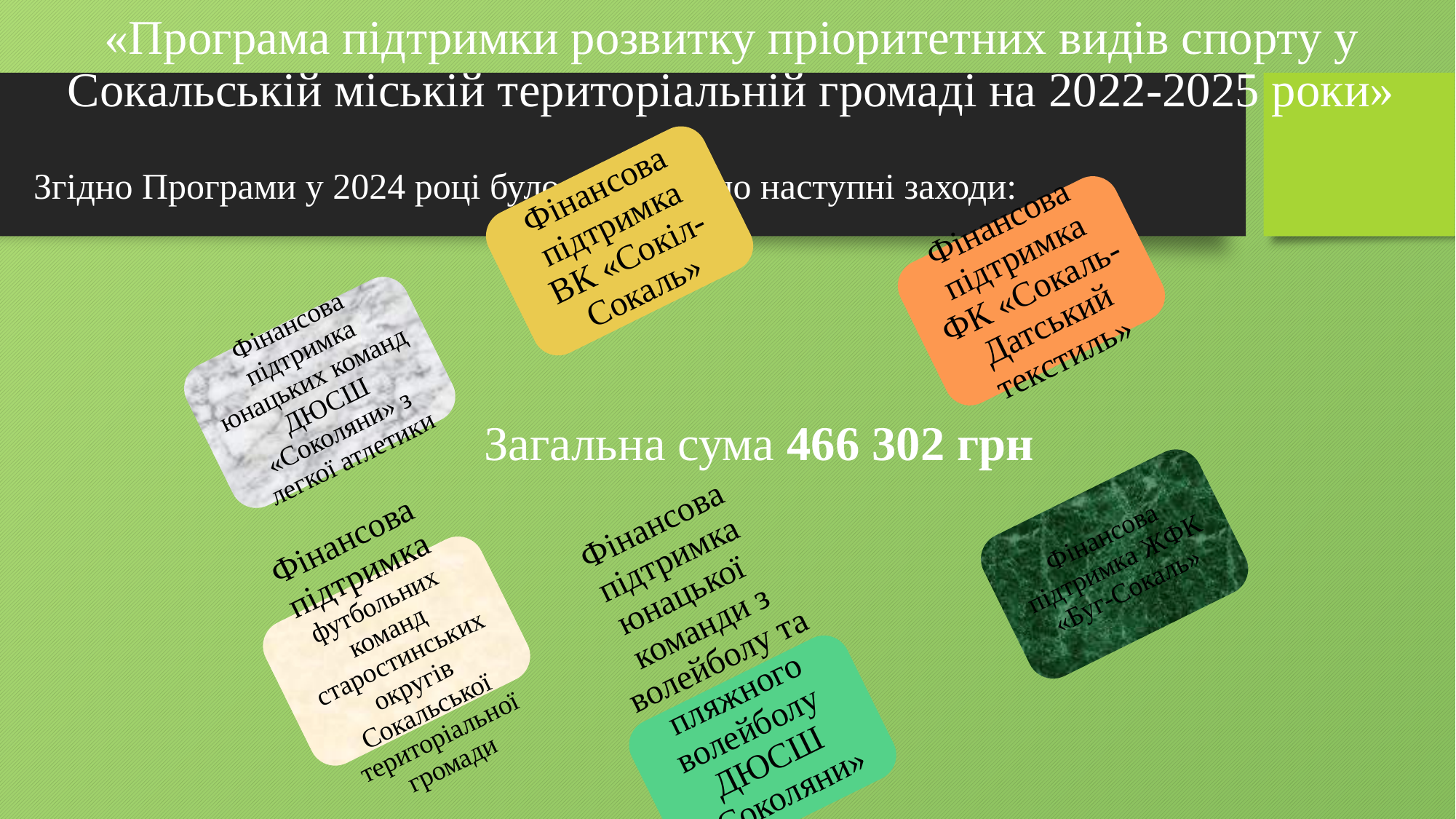

# «Програма підтримки розвитку пріоритетних видів спорту у Сокальській міській територіальній громаді на 2022-2025 роки»
Згідно Програми у 2024 році було реалізовано наступні заходи:

Фінансова підтримка ВК «Сокіл-Сокаль»

Фінансова підтримка ФК «Сокаль-Датський текстиль»

Фінансова підтримка юнацьких команд ДЮСШ «Соколяни» з легкої атлетики
Загальна сума 466 302 грн

Фінансова підтримка ЖФК «Буг-Сокаль»

Фінансова підтримка футбольних команд старостинських округів Сокальської територіальної громади

Фінансова підтримка юнацької  команди з волейболу та пляжного волейболу  ДЮСШ «Соколяни»